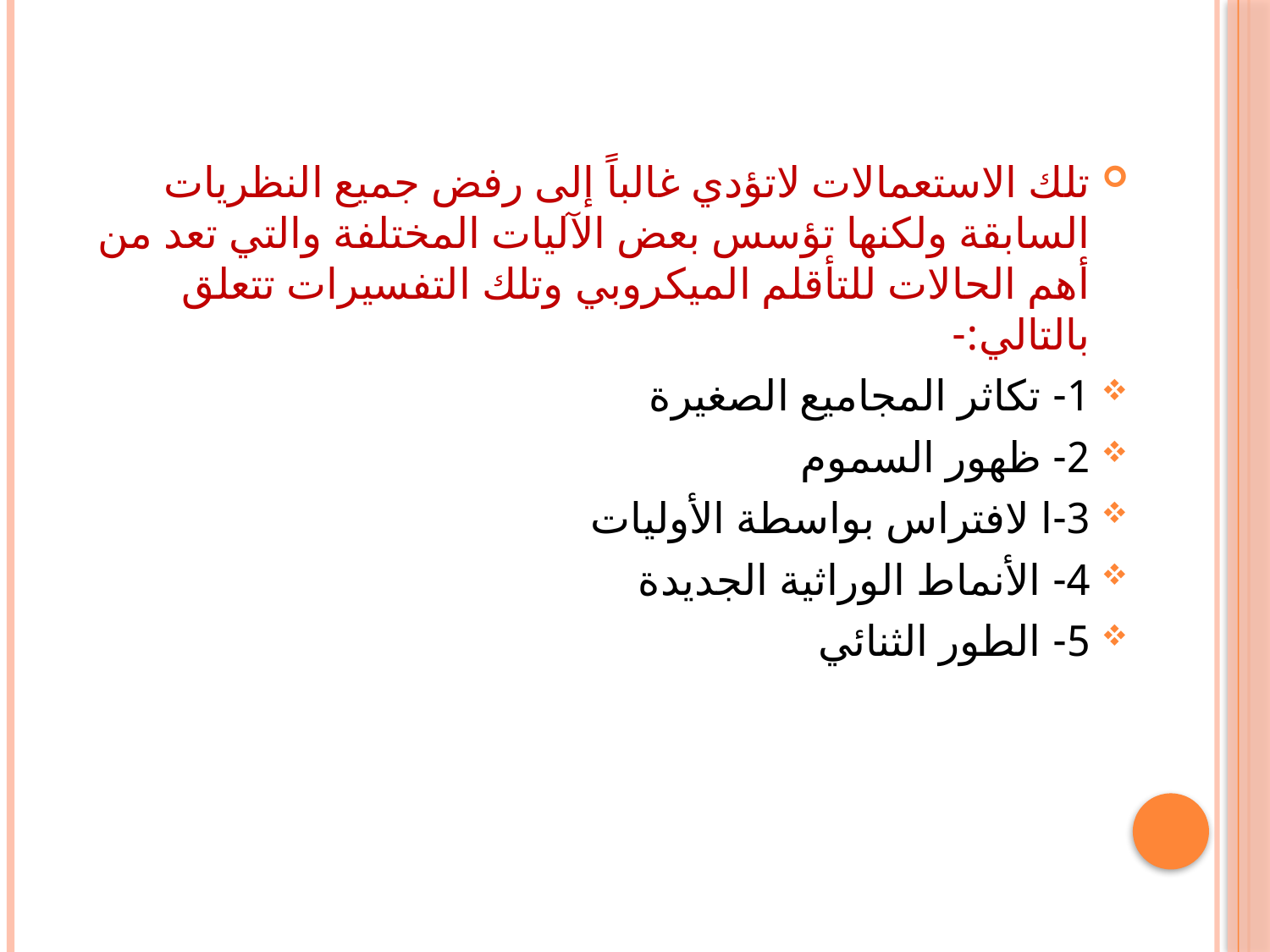

تلك الاستعمالات لاتؤدي غالباً إلى رفض جميع النظريات السابقة ولكنها تؤسس بعض الآليات المختلفة والتي تعد من أهم الحالات للتأقلم الميكروبي وتلك التفسيرات تتعلق بالتالي:-
1- تكاثر المجاميع الصغيرة
2- ظهور السموم
3-ا لافتراس بواسطة الأوليات
4- الأنماط الوراثية الجديدة
5- الطور الثنائي